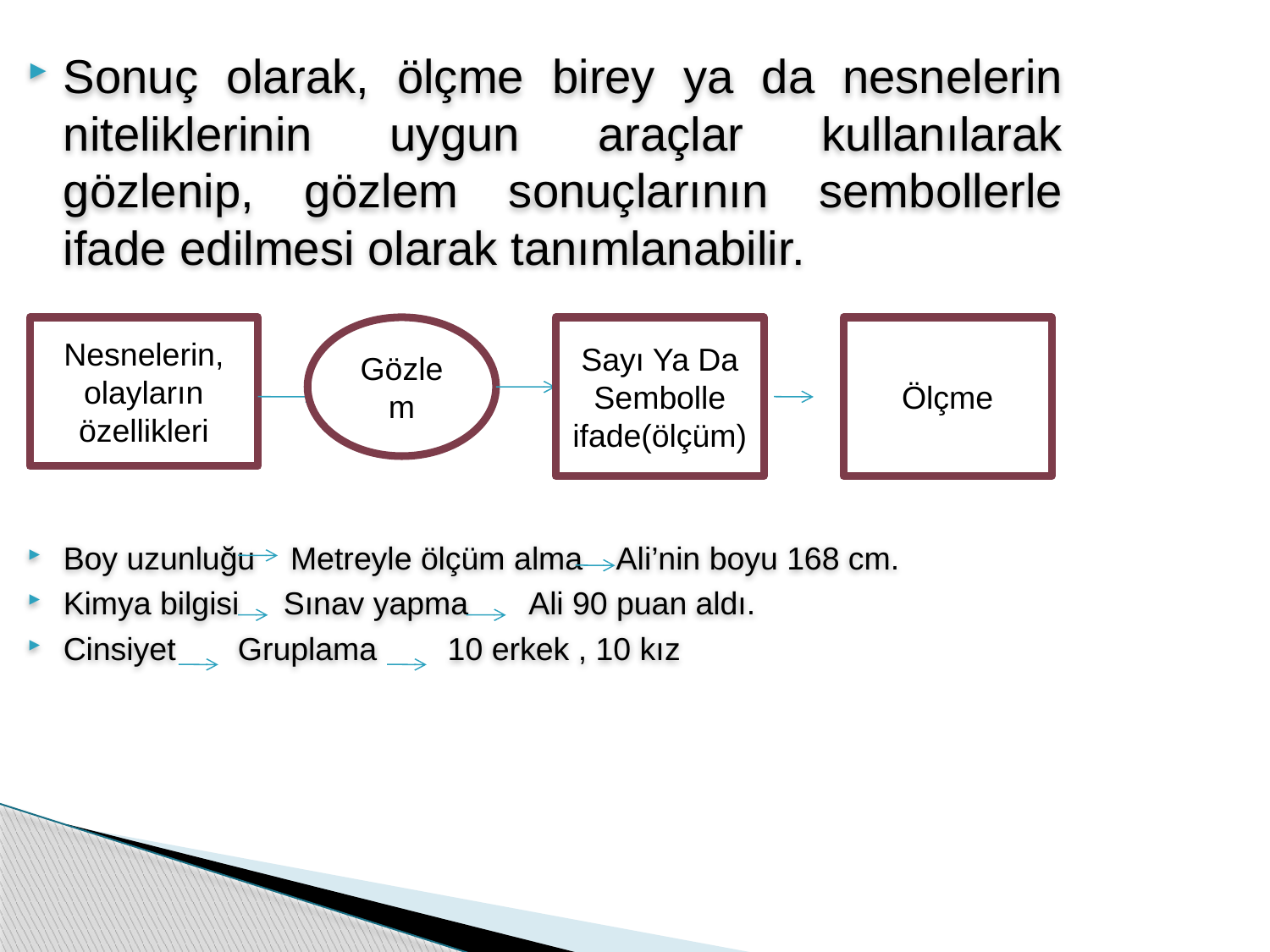

Sonuç olarak, ölçme birey ya da nesnelerin niteliklerinin uygun araçlar kullanılarak gözlenip, gözlem sonuçlarının sembollerle ifade edilmesi olarak tanımlanabilir.

Boy uzunluğu    Metreyle ölçüm alma    Ali’nin boyu 168 cm.
Kimya bilgisi     Sınav yapma       Ali 90 puan aldı.
Cinsiyet       Gruplama        10 erkek , 10 kız
Nesnelerin,
olayların özellikleri
Gözlem
Sayı Ya Da Sembolle ifade(ölçüm)
Ölçme